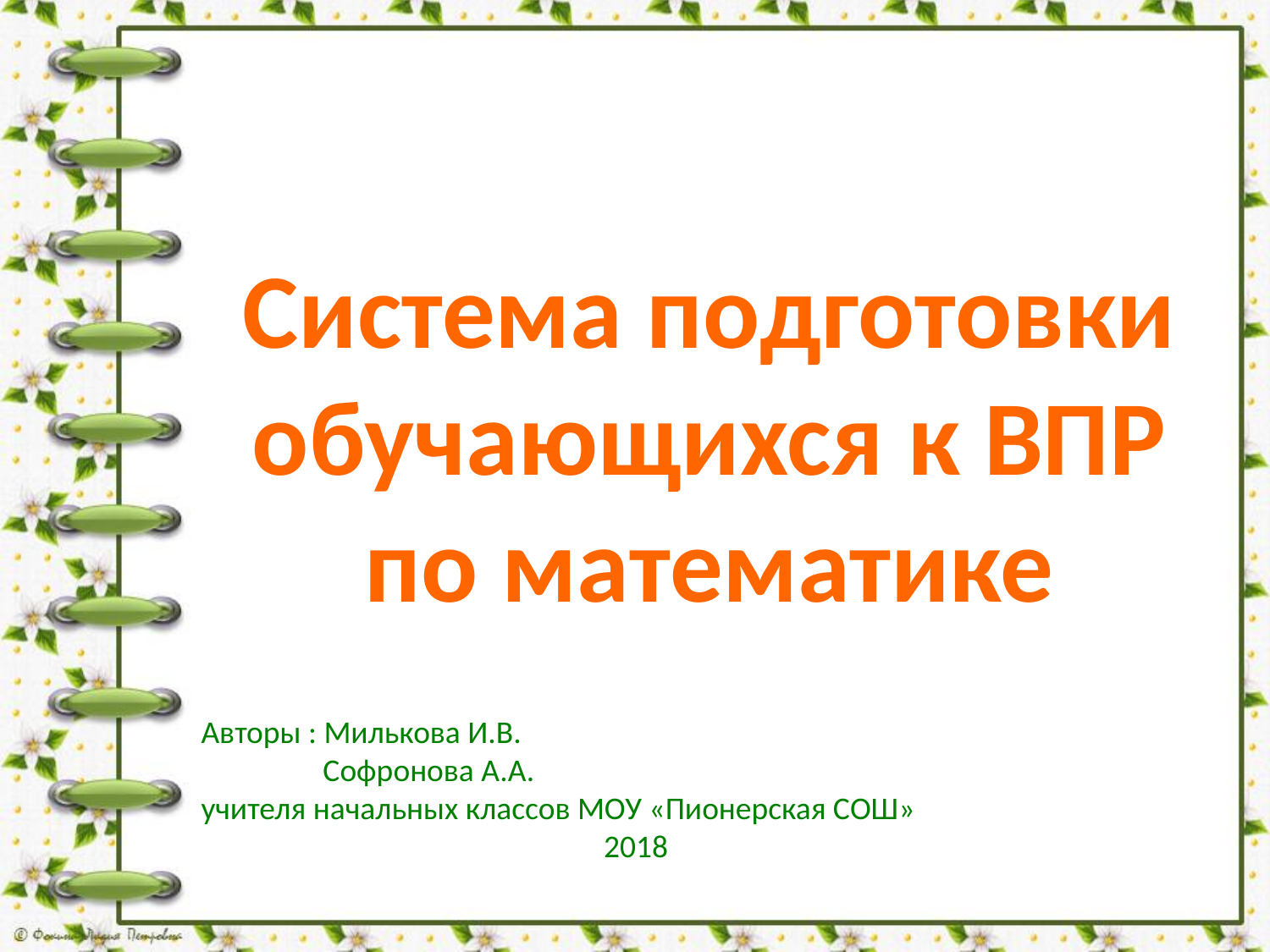

Система подготовки обучающихся к ВПР по математике
Авторы : Милькова И.В.
                 Софронова А.А.
учителя начальных классов МОУ «Пионерская СОШ»
2018